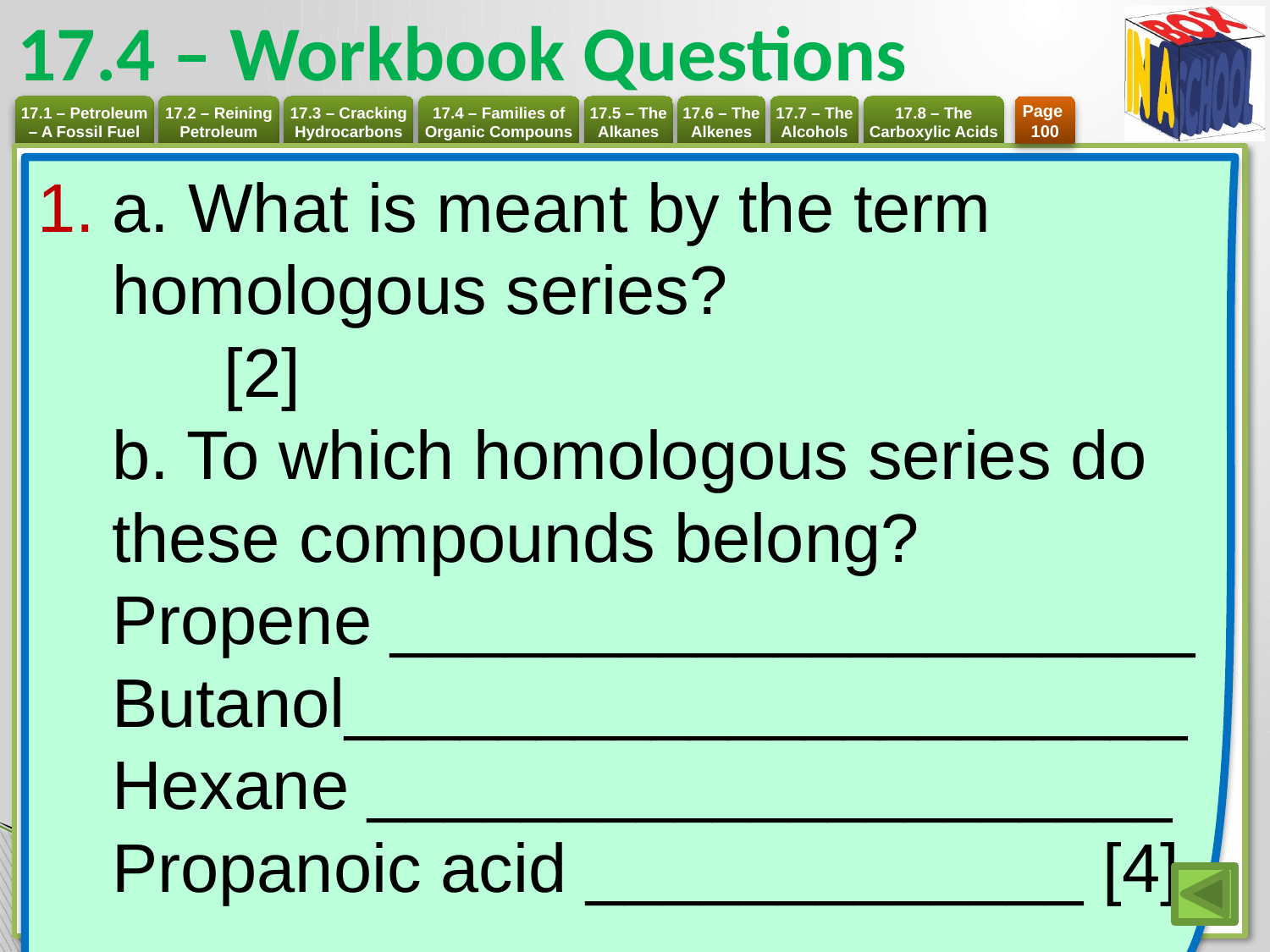

# 17.4 – Workbook Questions
Page
100
a. What is meant by the term homologous series? 	[2]
b. To which homologous series do these compounds belong?
Propene _____________________ Butanol______________________
Hexane _____________________ Propanoic acid _____________ [4]